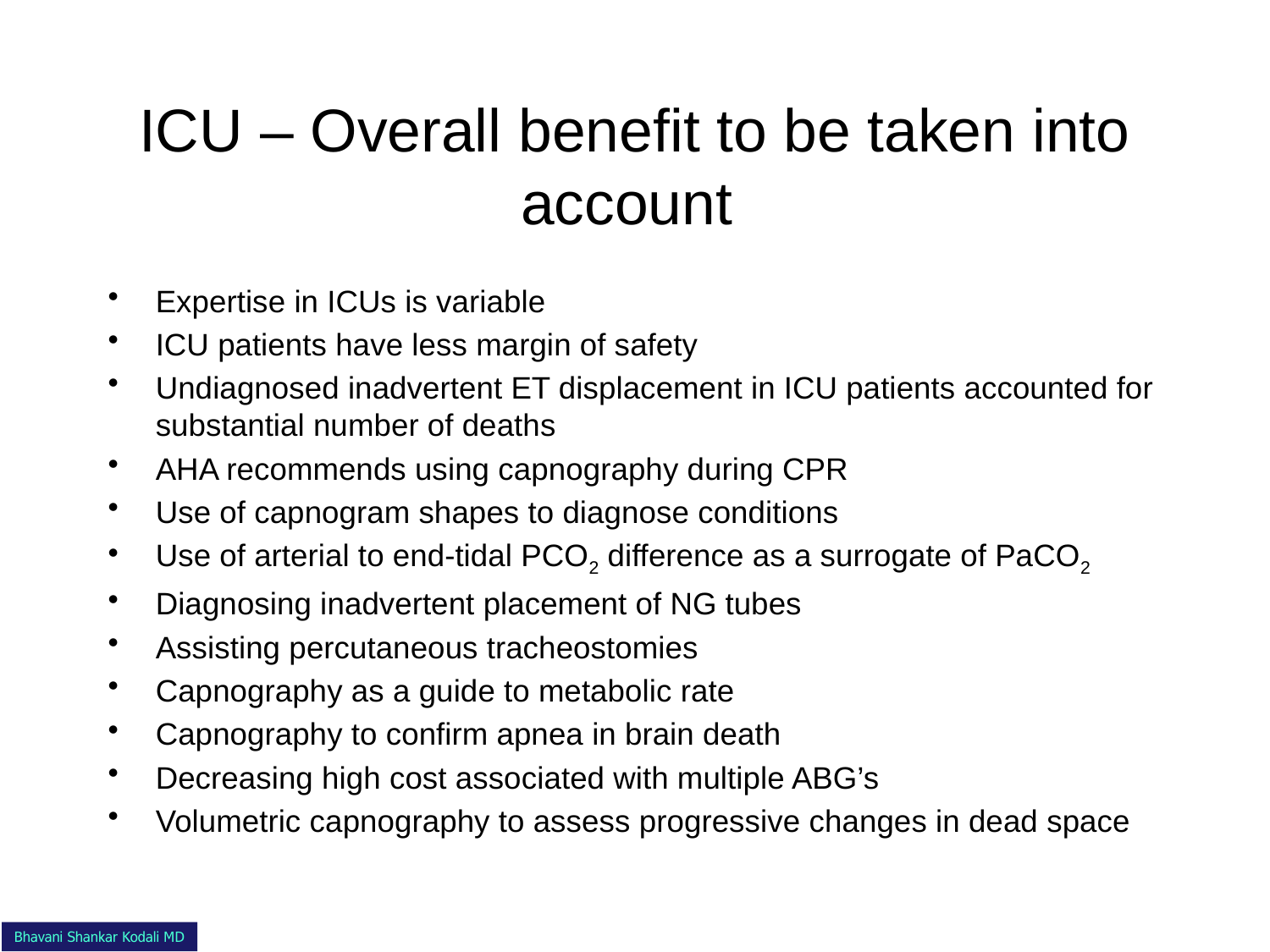

# ICU – Overall benefit to be taken into account
Expertise in ICUs is variable
ICU patients have less margin of safety
Undiagnosed inadvertent ET displacement in ICU patients accounted for substantial number of deaths
AHA recommends using capnography during CPR
Use of capnogram shapes to diagnose conditions
Use of arterial to end-tidal PCO2 difference as a surrogate of PaCO2
Diagnosing inadvertent placement of NG tubes
Assisting percutaneous tracheostomies
Capnography as a guide to metabolic rate
Capnography to confirm apnea in brain death
Decreasing high cost associated with multiple ABG’s
Volumetric capnography to assess progressive changes in dead space

Bhavani Shankar Kodali MD